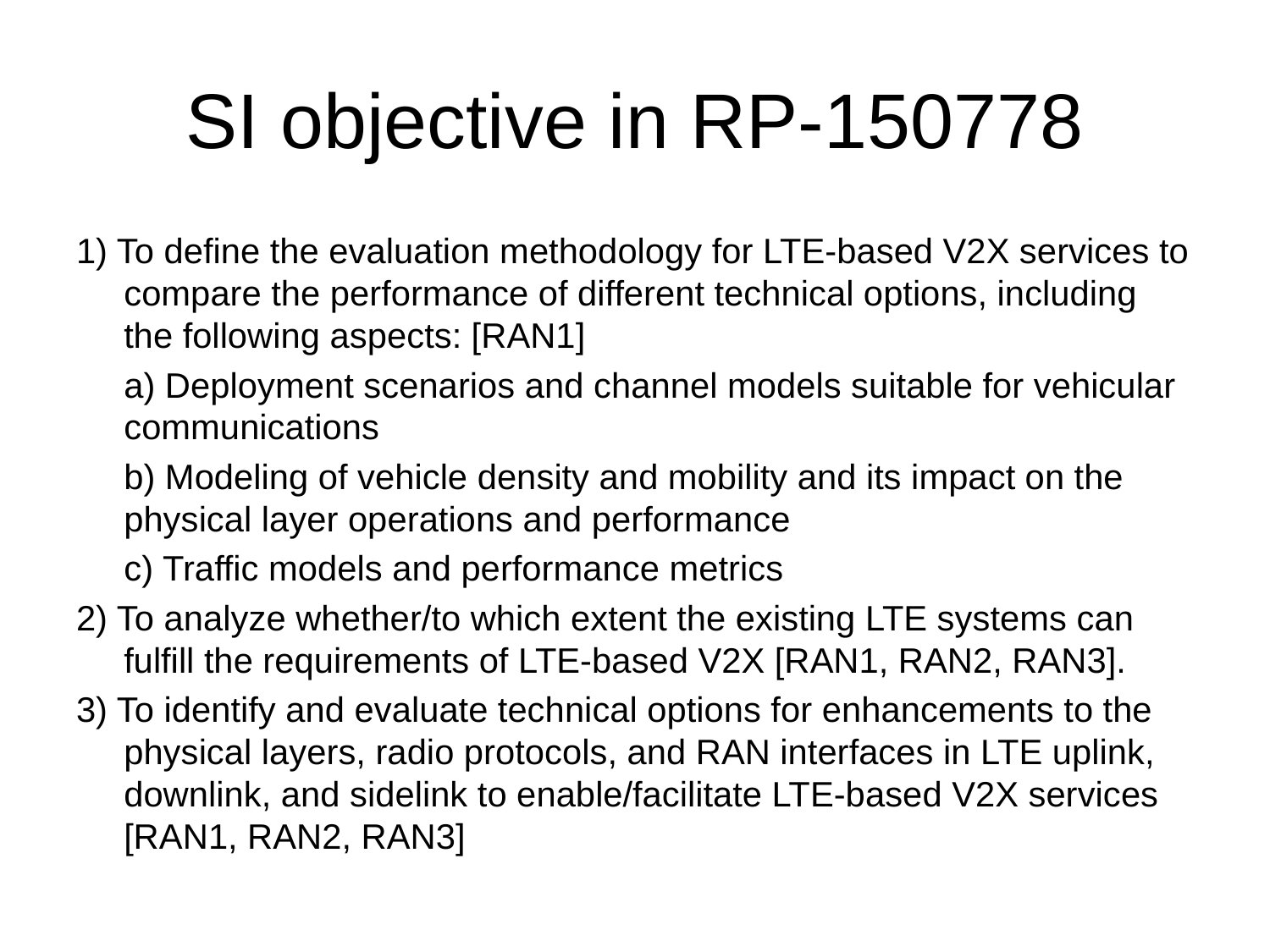

# SI objective in RP-150778
1) To define the evaluation methodology for LTE-based V2X services to compare the performance of different technical options, including the following aspects: [RAN1]
	a) Deployment scenarios and channel models suitable for vehicular communications
	b) Modeling of vehicle density and mobility and its impact on the physical layer operations and performance
	c) Traffic models and performance metrics
2) To analyze whether/to which extent the existing LTE systems can fulfill the requirements of LTE-based V2X [RAN1, RAN2, RAN3].
3) To identify and evaluate technical options for enhancements to the physical layers, radio protocols, and RAN interfaces in LTE uplink, downlink, and sidelink to enable/facilitate LTE-based V2X services [RAN1, RAN2, RAN3]